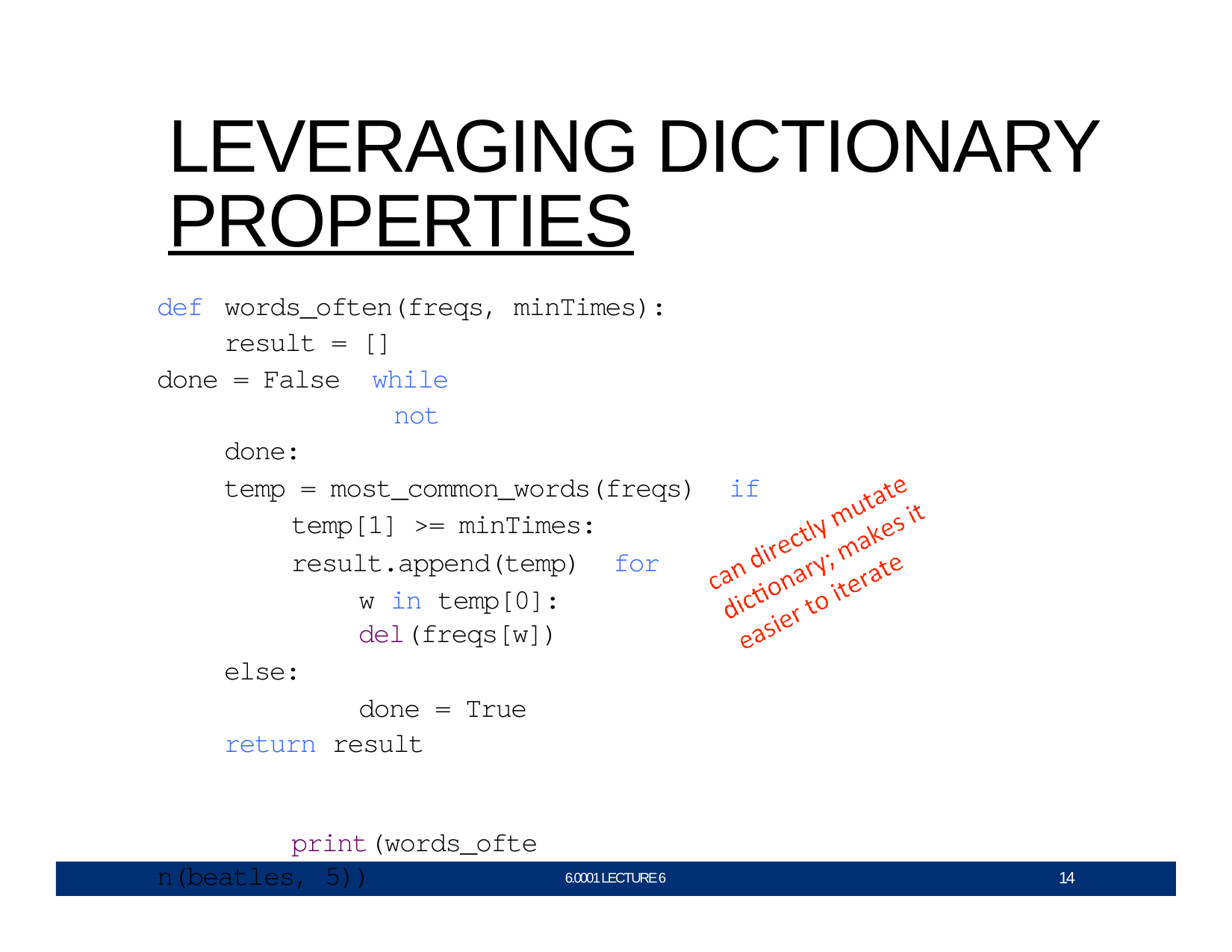

# LEVERAGING DICTIONARY  PROPERTIES
def	words_often(freqs, minTimes):  result = []
done = False  while	not done:
temp = most_common_words(freqs)  if temp[1] >= minTimes:
result.append(temp)  for w in temp[0]:
del(freqs[w])
else:
done = True  return result

print(words_often(beatles, 5))

14
6.0001 LECTURE 6